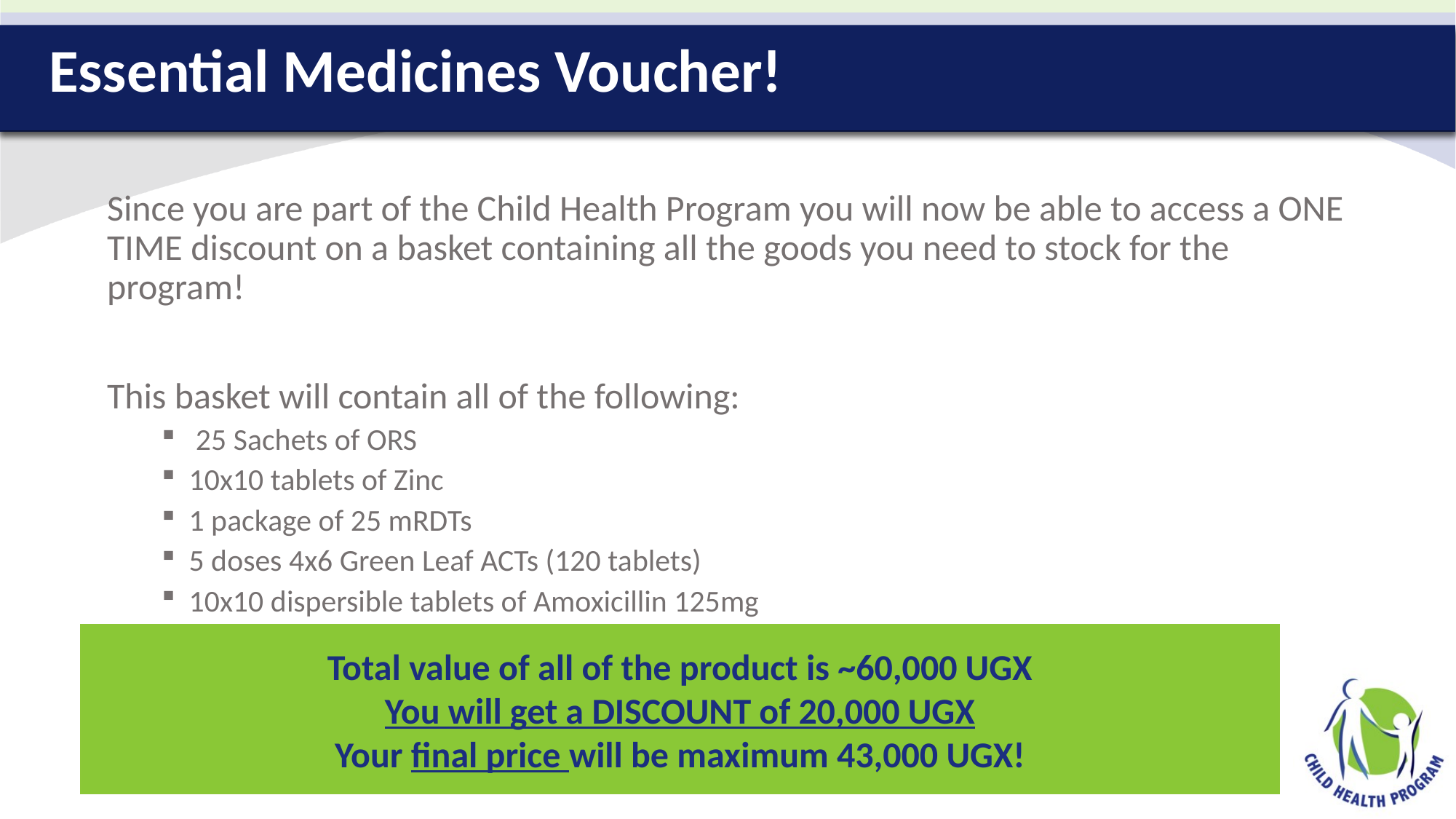

# Essential Medicines Voucher!
Since you are part of the Child Health Program you will now be able to access a ONE TIME discount on a basket containing all the goods you need to stock for the program!

This basket will contain all of the following:
 25 Sachets of ORS
10x10 tablets of Zinc
1 package of 25 mRDTs
5 doses 4x6 Green Leaf ACTs (120 tablets)
10x10 dispersible tablets of Amoxicillin 125mg

Total value of all of the product is ~60,000 UGX
You will get a DISCOUNT of 20,000 UGX
Your final price will be maximum 43,000 UGX!